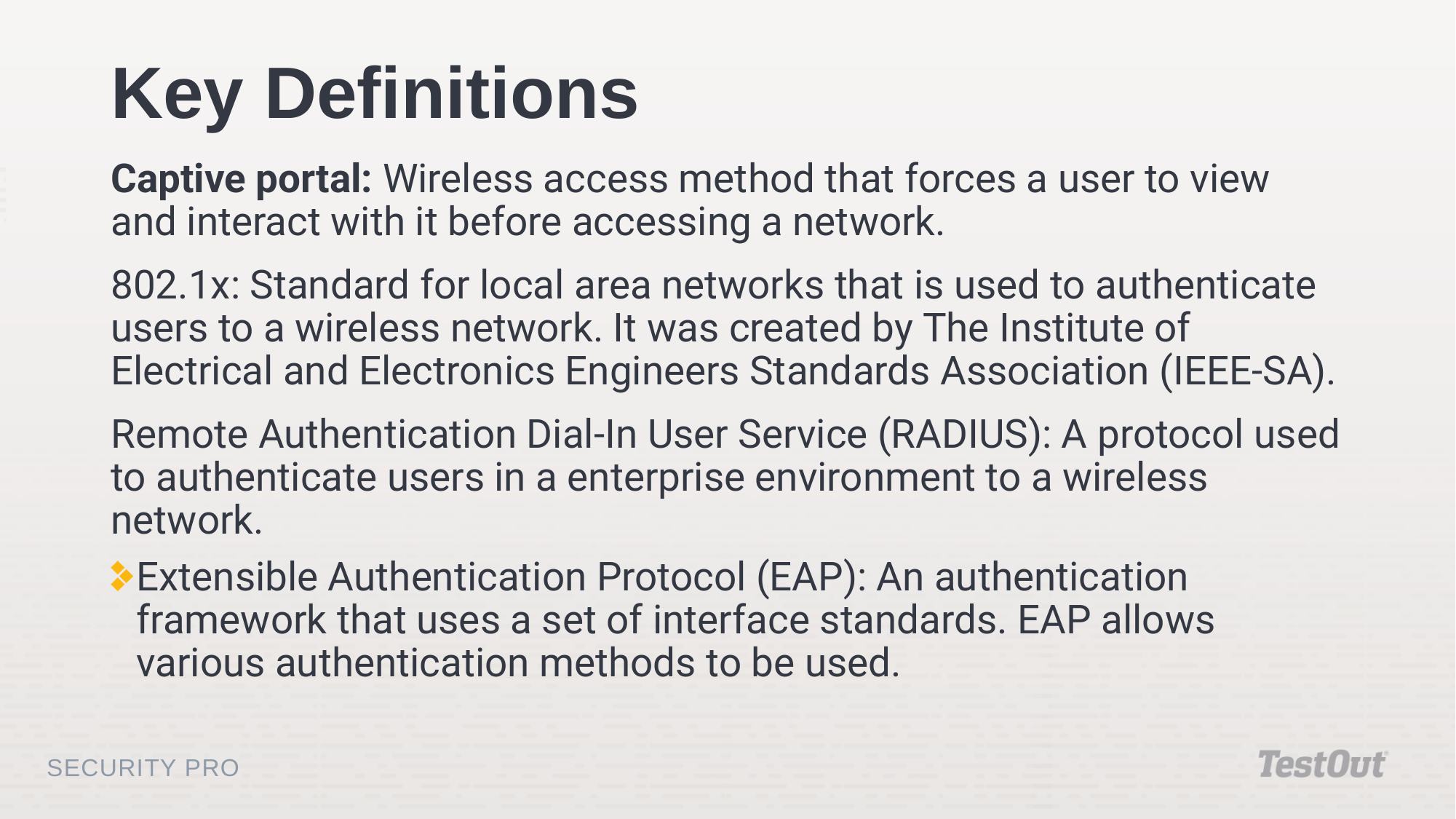

# Key Definitions
Captive portal: Wireless access method that forces a user to view and interact with it before accessing a network.
802.1x: Standard for local area networks that is used to authenticate users to a wireless network. It was created by The Institute of Electrical and Electronics Engineers Standards Association (IEEE-SA).
Remote Authentication Dial-In User Service (RADIUS): A protocol used to authenticate users in a enterprise environment to a wireless network.
Extensible Authentication Protocol (EAP): An authentication framework that uses a set of interface standards. EAP allows various authentication methods to be used.
Security Pro